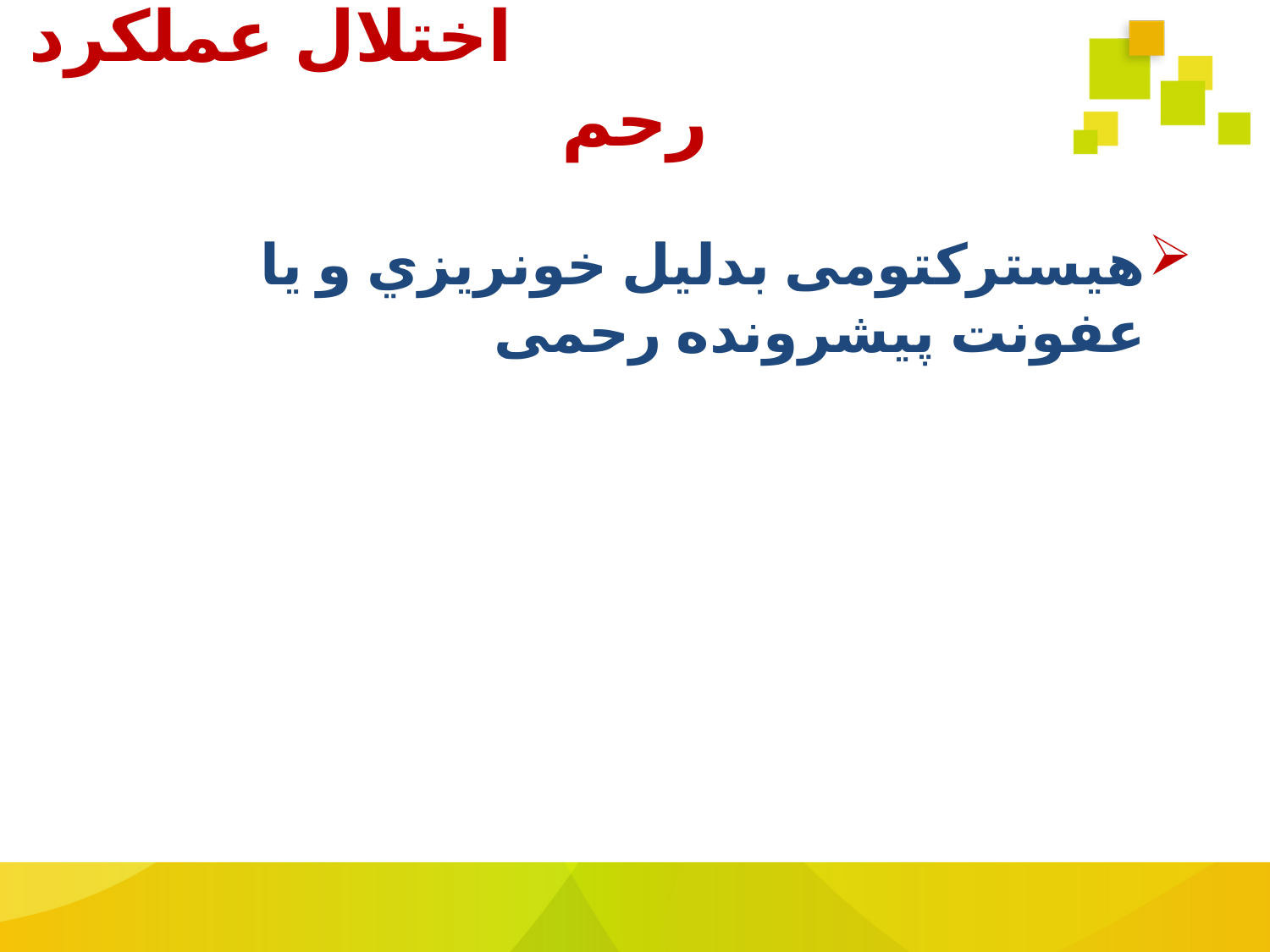

# اختلال عملکرد رحم
هیسترکتومی بدلیل خونریزي و یا عفونت پیشرونده رحمی